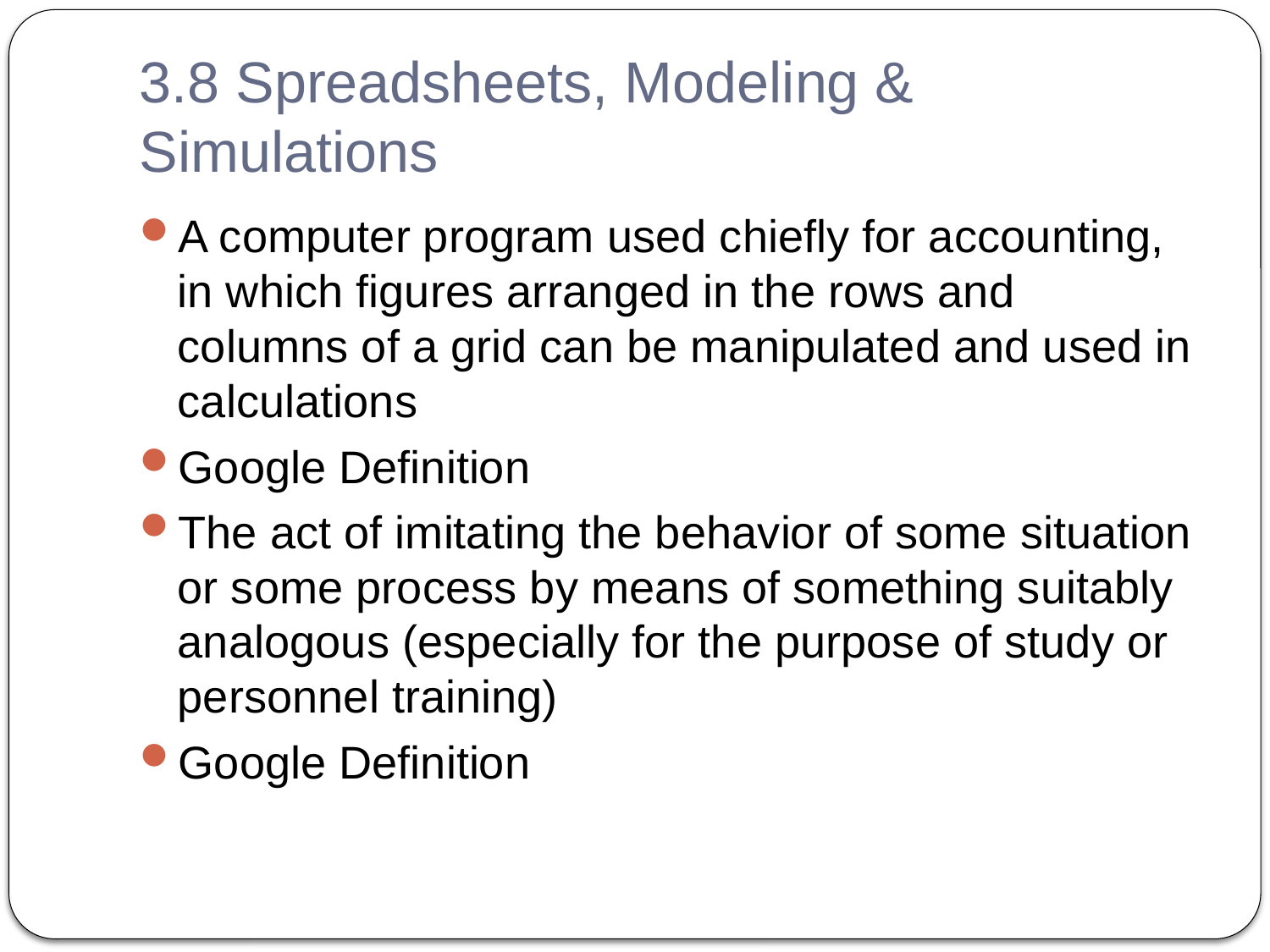

# 3.8 Spreadsheets, Modeling & Simulations
A computer program used chiefly for accounting, in which figures arranged in the rows and columns of a grid can be manipulated and used in calculations
Google Definition
The act of imitating the behavior of some situation or some process by means of something suitably analogous (especially for the purpose of study or personnel training)
Google Definition